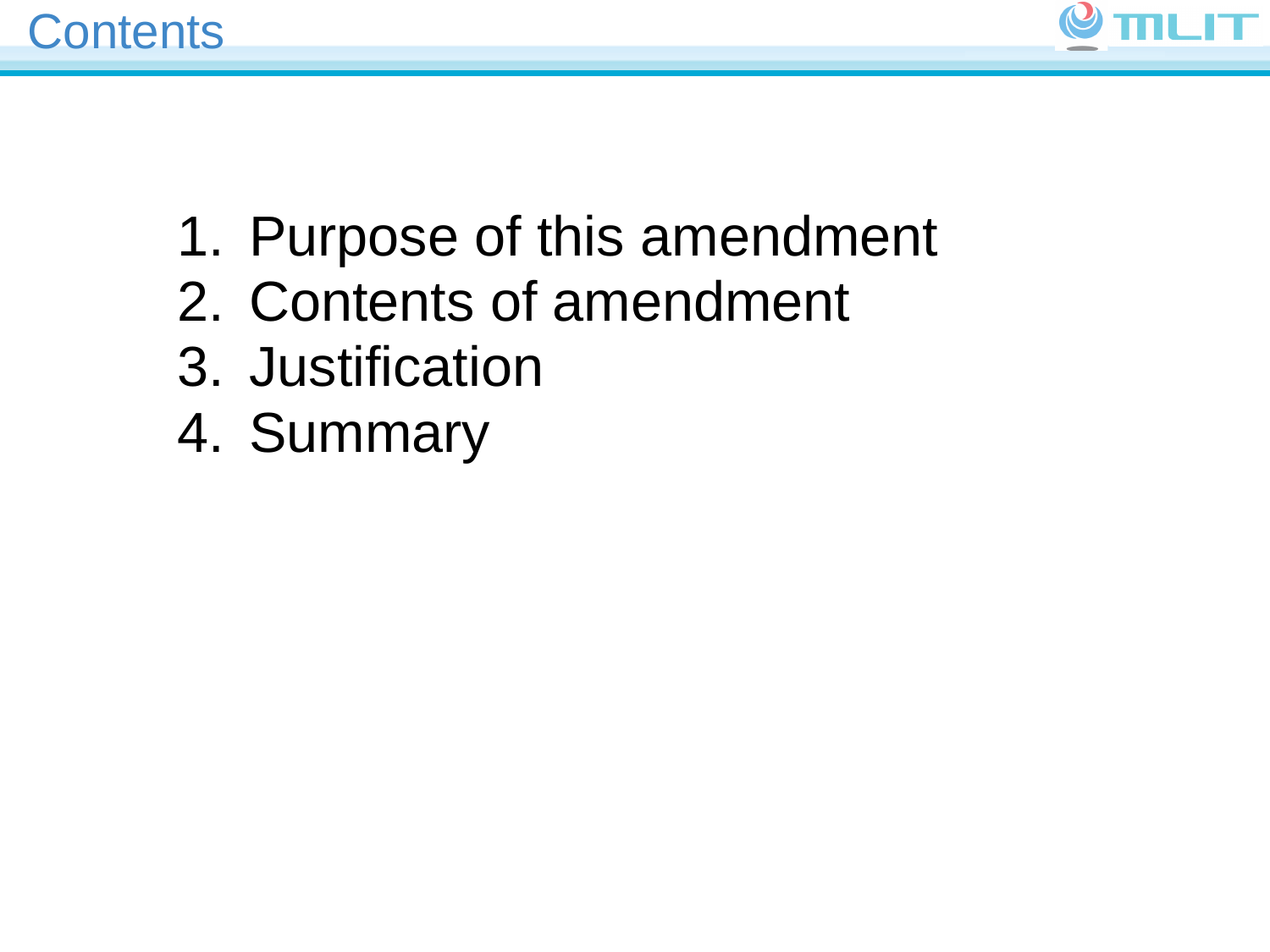

# Contents
Purpose of this amendment
Contents of amendment
Justification
Summary